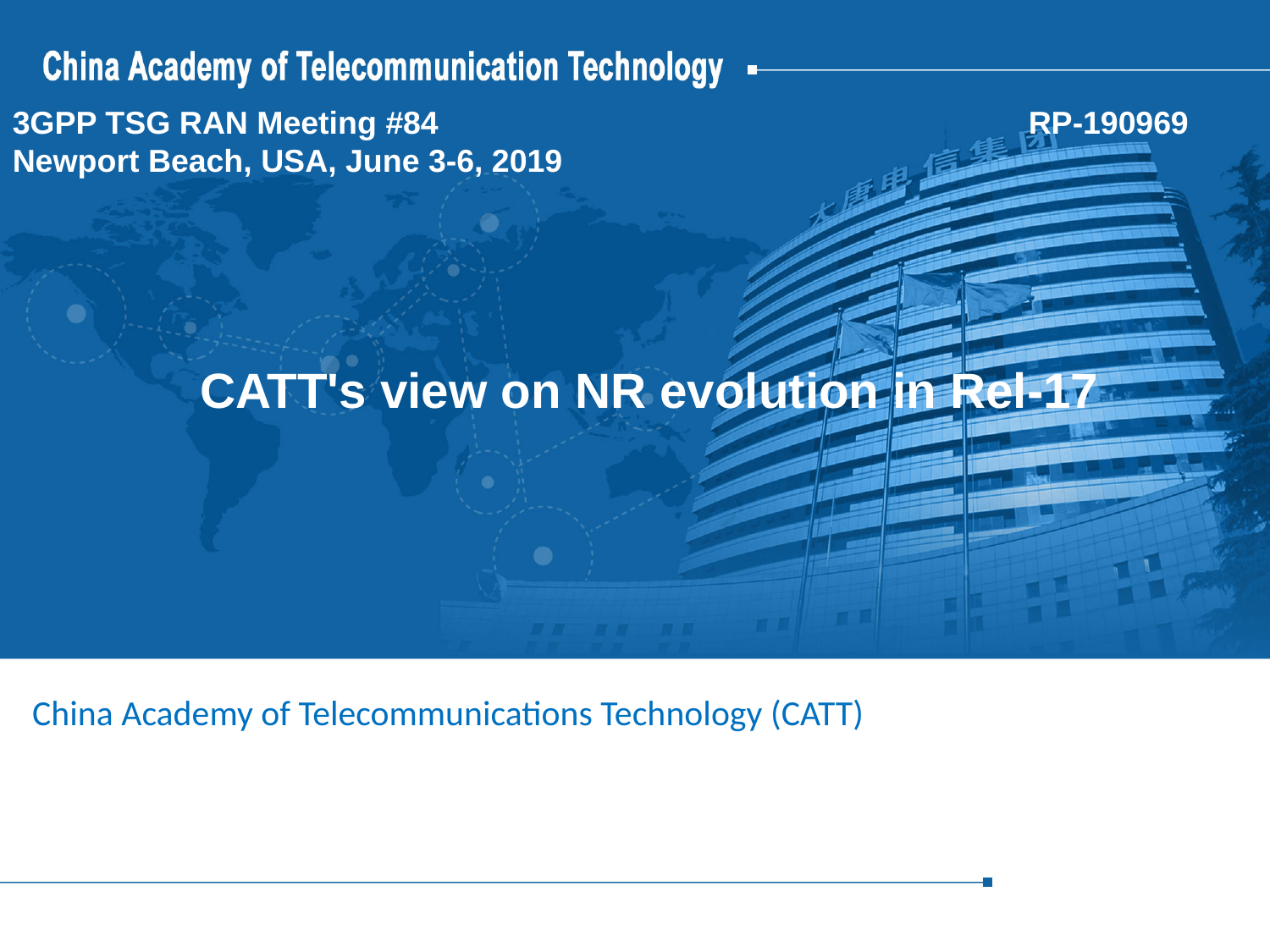

3GPP TSG RAN Meeting #84					RP-190969
Newport Beach, USA, June 3-6, 2019
# CATT's view on NR evolution in Rel-17
China Academy of Telecommunications Technology (CATT)